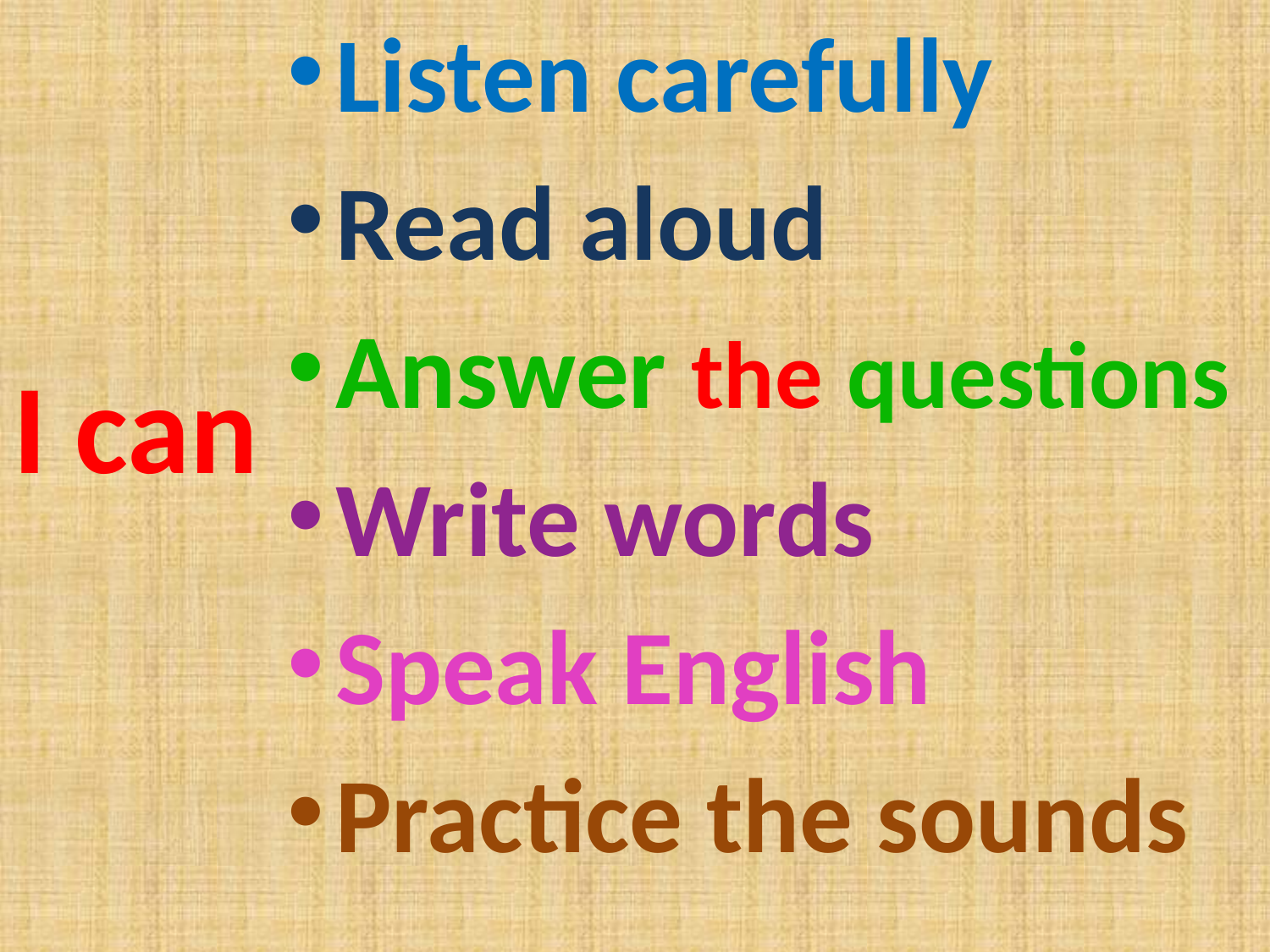

Listen carefully
Read aloud
Answer the questions
Write words
Speak English
Practice the sounds

I can